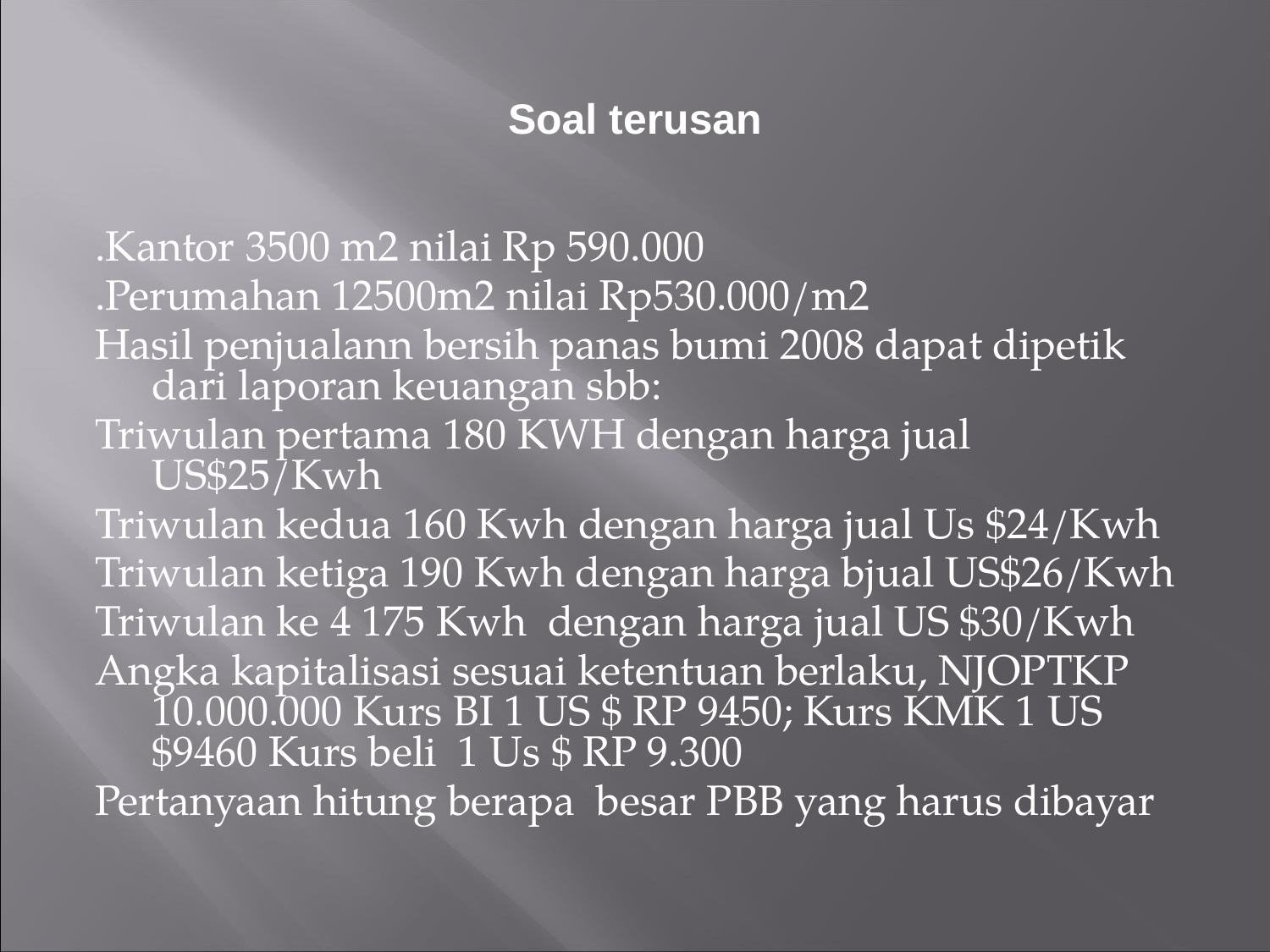

# Soal terusan
.Kantor 3500 m2 nilai Rp 590.000
.Perumahan 12500m2 nilai Rp530.000/m2
Hasil penjualann bersih panas bumi 2008 dapat dipetik dari laporan keuangan sbb:
Triwulan pertama 180 KWH dengan harga jual US$25/Kwh
Triwulan kedua 160 Kwh dengan harga jual Us $24/Kwh
Triwulan ketiga 190 Kwh dengan harga bjual US$26/Kwh
Triwulan ke 4 175 Kwh  dengan harga jual US $30/Kwh
Angka kapitalisasi sesuai ketentuan berlaku, NJOPTKP 10.000.000 Kurs BI 1 US $ RP 9450; Kurs KMK 1 US $9460 Kurs beli  1 Us $ RP 9.300
Pertanyaan hitung berapa  besar PBB yang harus dibayar